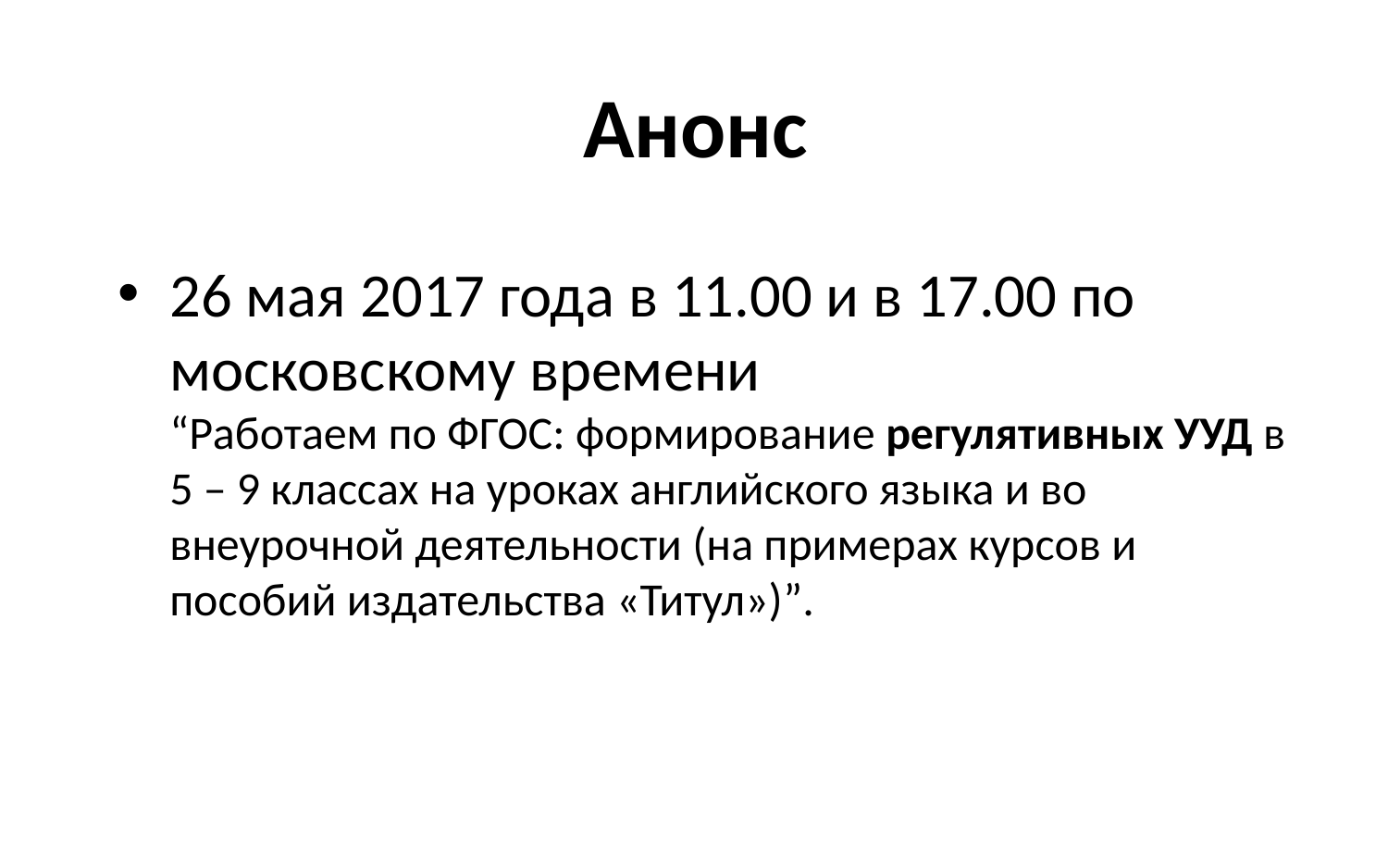

# Анонс
26 мая 2017 года в 11.00 и в 17.00 по московскому времени
“Работаем по ФГОС: формирование регулятивных УУД в 5 – 9 классах на уроках английского языка и во внеурочной деятельности (на примерах курсов и пособий издательства «Титул»)”.